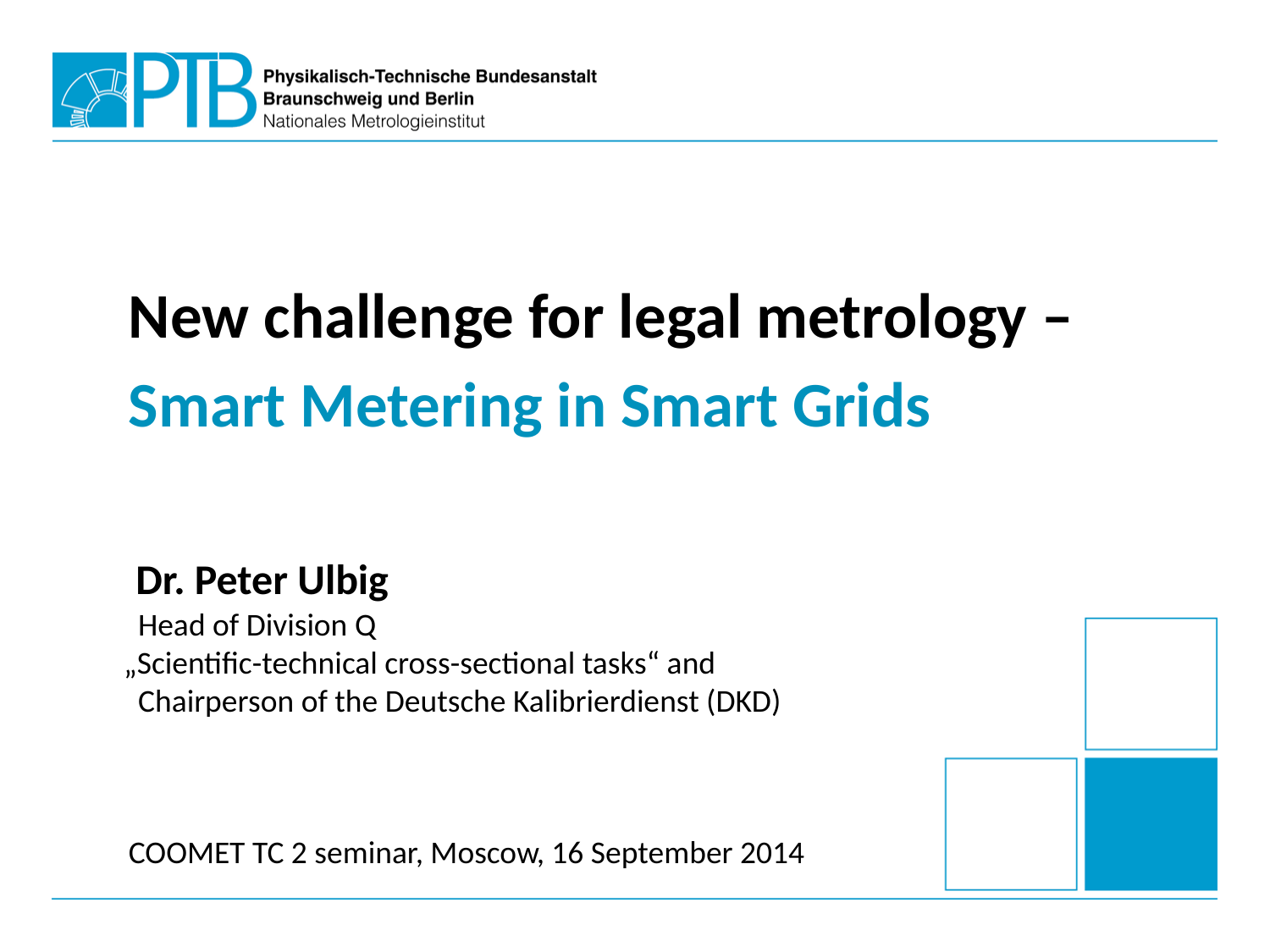

New challenge for legal metrology –
Smart Metering in Smart Grids
 Dr. Peter Ulbig

  Head of Division Q
„Scientific-technical cross-sectional tasks“ and
  Chairperson of the Deutsche Kalibrierdienst (DKD)
COOMET TC 2 seminar, Moscow, 16 September 2014